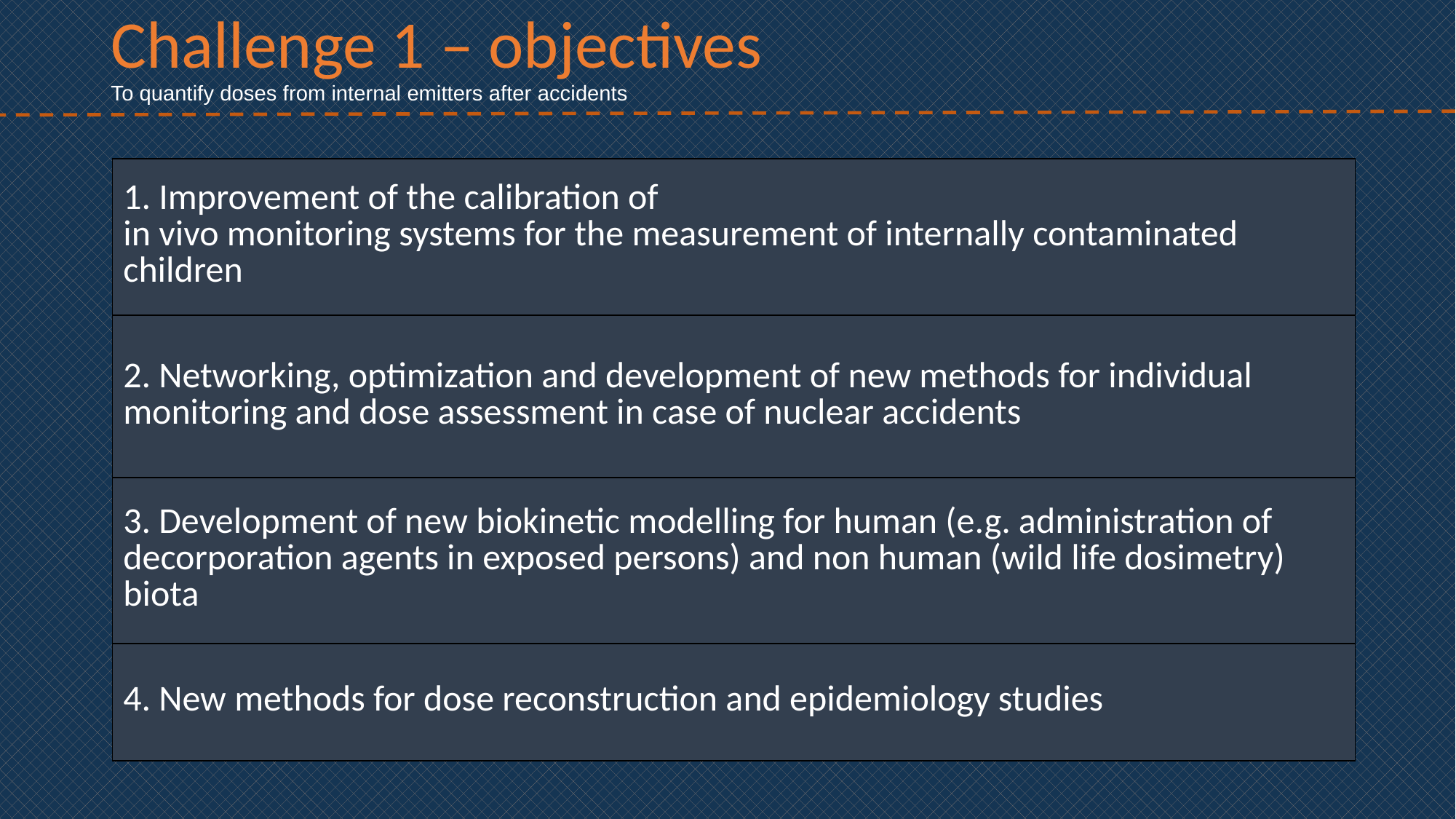

Challenge 1 – objectives
To quantify doses from internal emitters after accidents
| 1. Improvement of the calibration of in vivo monitoring systems for the measurement of internally contaminated children |
| --- |
| 2. Networking, optimization and development of new methods for individual monitoring and dose assessment in case of nuclear accidents |
| 3. Development of new biokinetic modelling for human (e.g. administration of decorporation agents in exposed persons) and non human (wild life dosimetry) biota |
| 4. New methods for dose reconstruction and epidemiology studies |